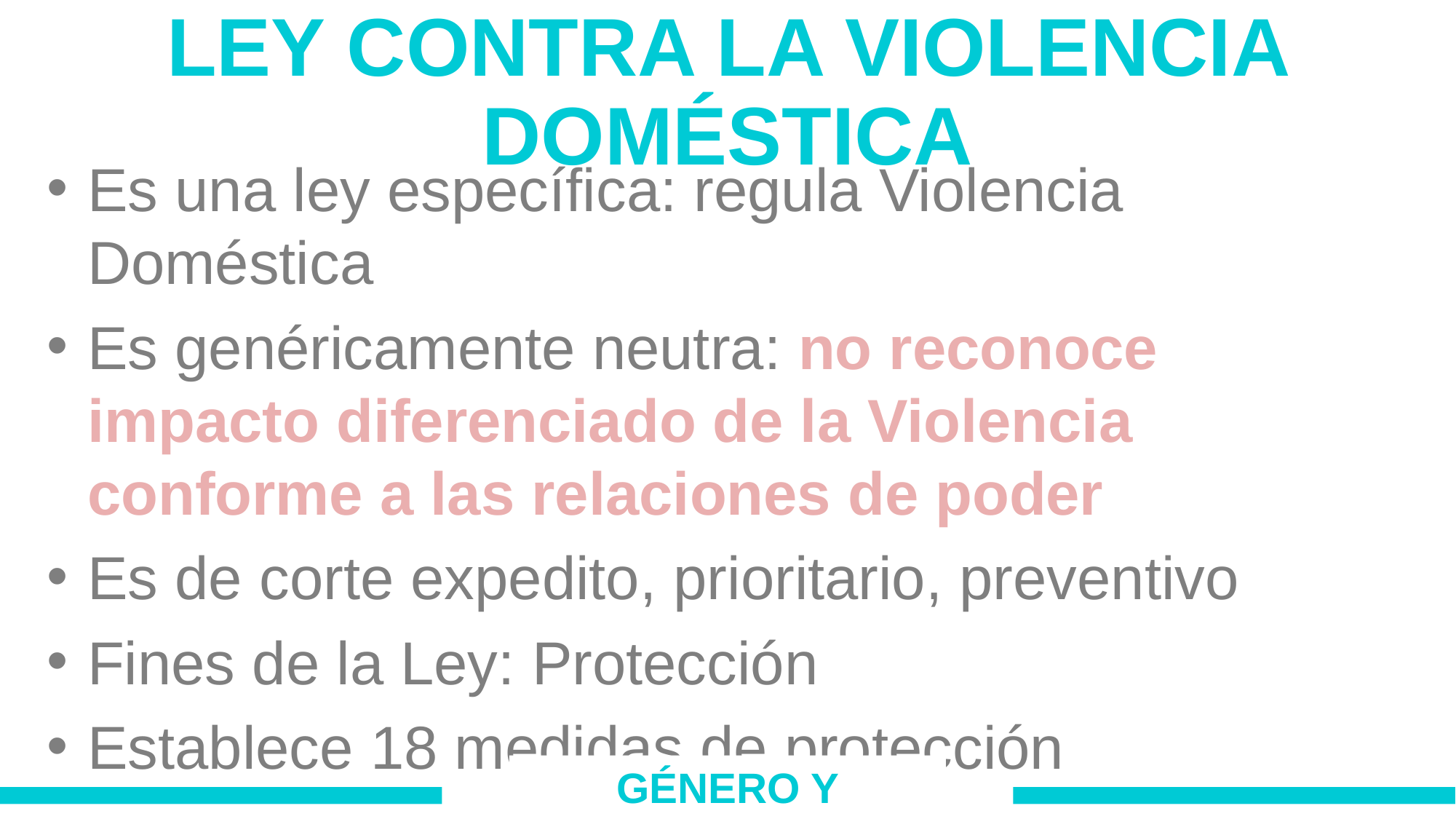

LEY CONTRA LA VIOLENCIA DOMÉSTICA
Es una ley específica: regula Violencia Doméstica
Es genéricamente neutra: no reconoce impacto diferenciado de la Violencia conforme a las relaciones de poder
Es de corte expedito, prioritario, preventivo
Fines de la Ley: Protección
Establece 18 medidas de protección

GÉNERO Y MOVILIDAD